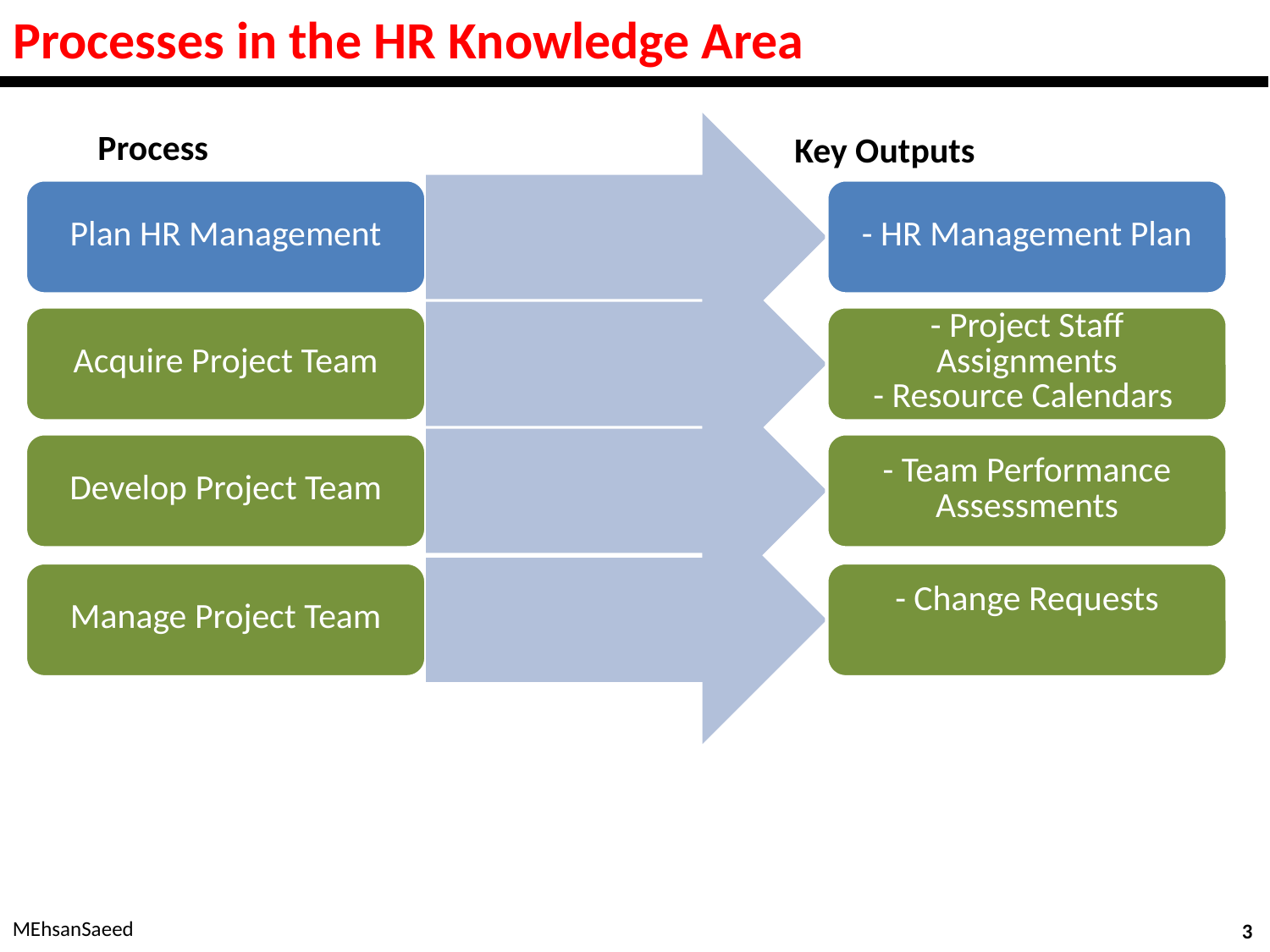

# Processes in the HR Knowledge Area
Process
Key Outputs
Plan HR Management
- HR Management Plan
Acquire Project Team
- Project Staff Assignments
- Resource Calendars
Develop Project Team
- Team Performance Assessments
Manage Project Team
- Change Requests
MEhsanSaeed
3